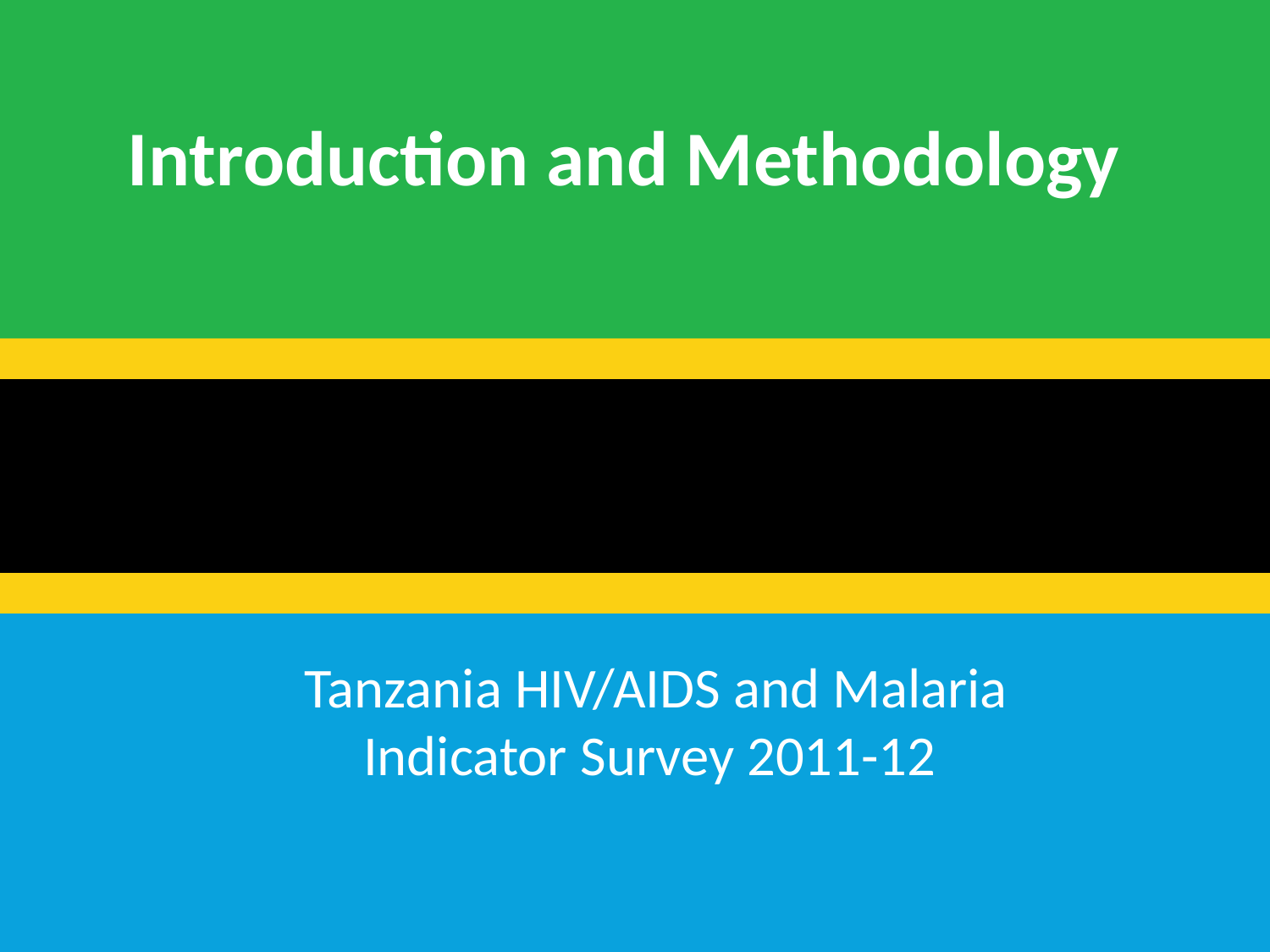

# Introduction and Methodology

Tanzania HIV/AIDS and Malaria Indicator Survey 2011-12